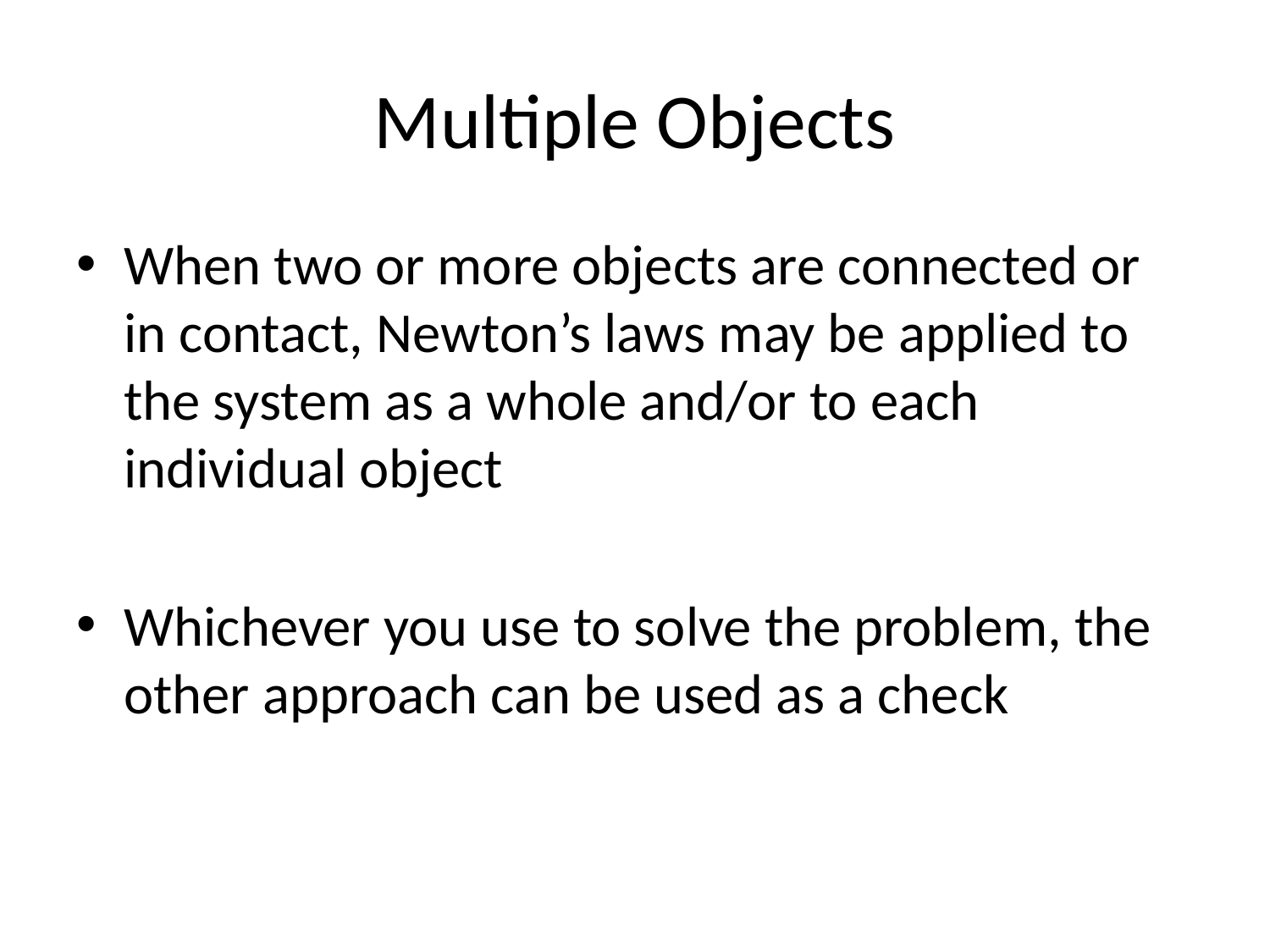

# Multiple Objects
When two or more objects are connected or in contact, Newton’s laws may be applied to the system as a whole and/or to each individual object

Whichever you use to solve the problem, the other approach can be used as a check